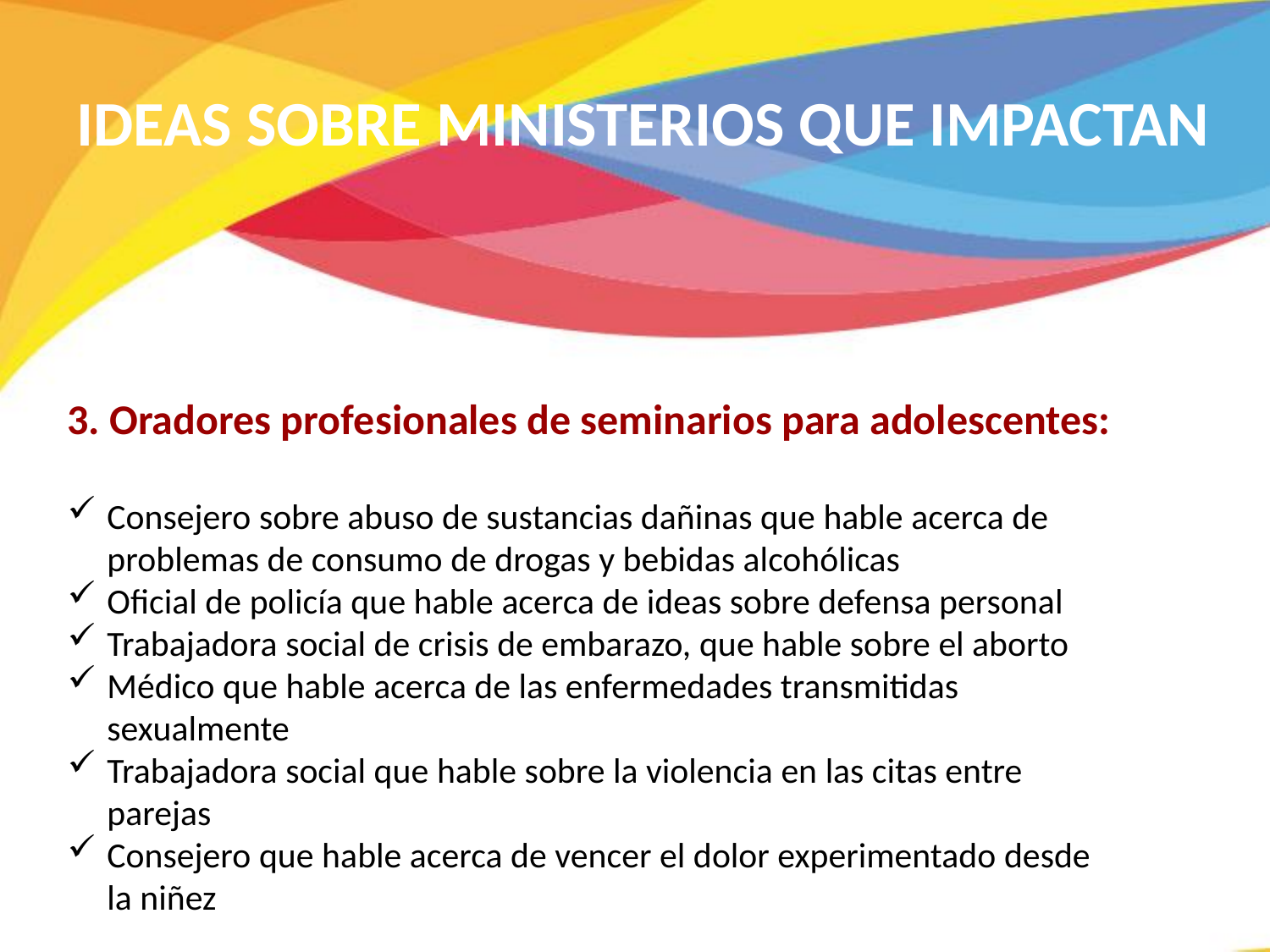

IDEAS SOBRE MINISTERIOS QUE IMPACTAN
3. Oradores profesionales de seminarios para adolescentes:
Consejero sobre abuso de sustancias dañinas que hable acerca de problemas de consumo de drogas y bebidas alcohólicas
Oficial de policía que hable acerca de ideas sobre defensa personal
Trabajadora social de crisis de embarazo, que hable sobre el aborto
Médico que hable acerca de las enfermedades transmitidas sexualmente
Trabajadora social que hable sobre la violencia en las citas entre parejas
Consejero que hable acerca de vencer el dolor experimentado desde la niñez